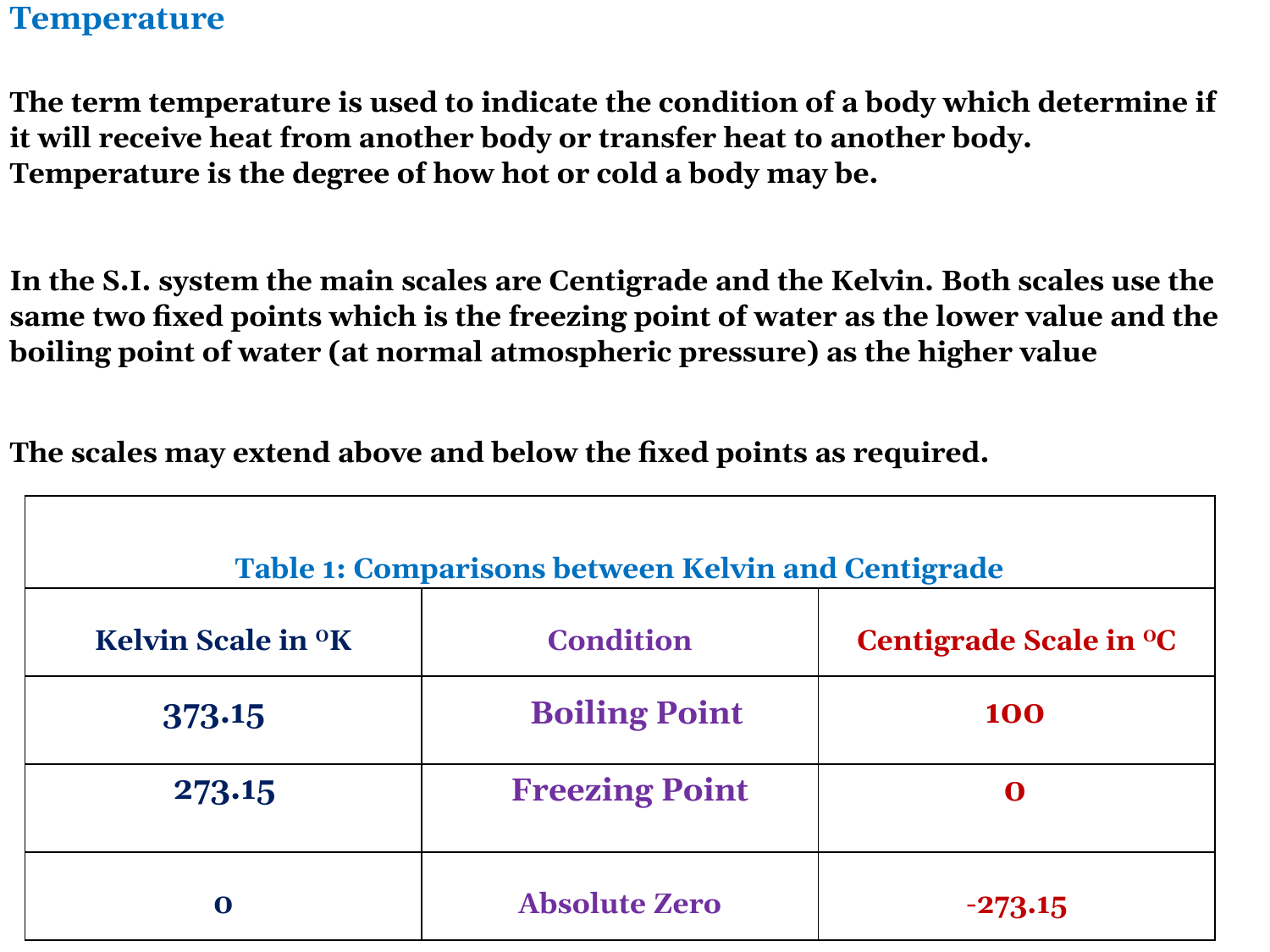

| Temperature |
| --- |
| The term temperature is used to indicate the condition of a body which determine if it will receive heat from another body or transfer heat to another body. Temperature is the degree of how hot or cold a body may be. |
|  |
| In the S.I. system the main scales are Centigrade and the Kelvin. Both scales use the same two fixed points which is the freezing point of water as the lower value and the boiling point of water (at normal atmospheric pressure) as the higher value |
|  |
| The scales may extend above and below the fixed points as required. |

| Table 1: Comparisons between Kelvin and Centigrade |  |  |
| --- | --- | --- |
| Kelvin Scale in OK | Condition | Centigrade Scale in OC |
|  |  |  |
|  |  |  |
| 0 | Absolute Zero | -273.15 |
373.15
100
Boiling Point
273.15
Freezing Point
0